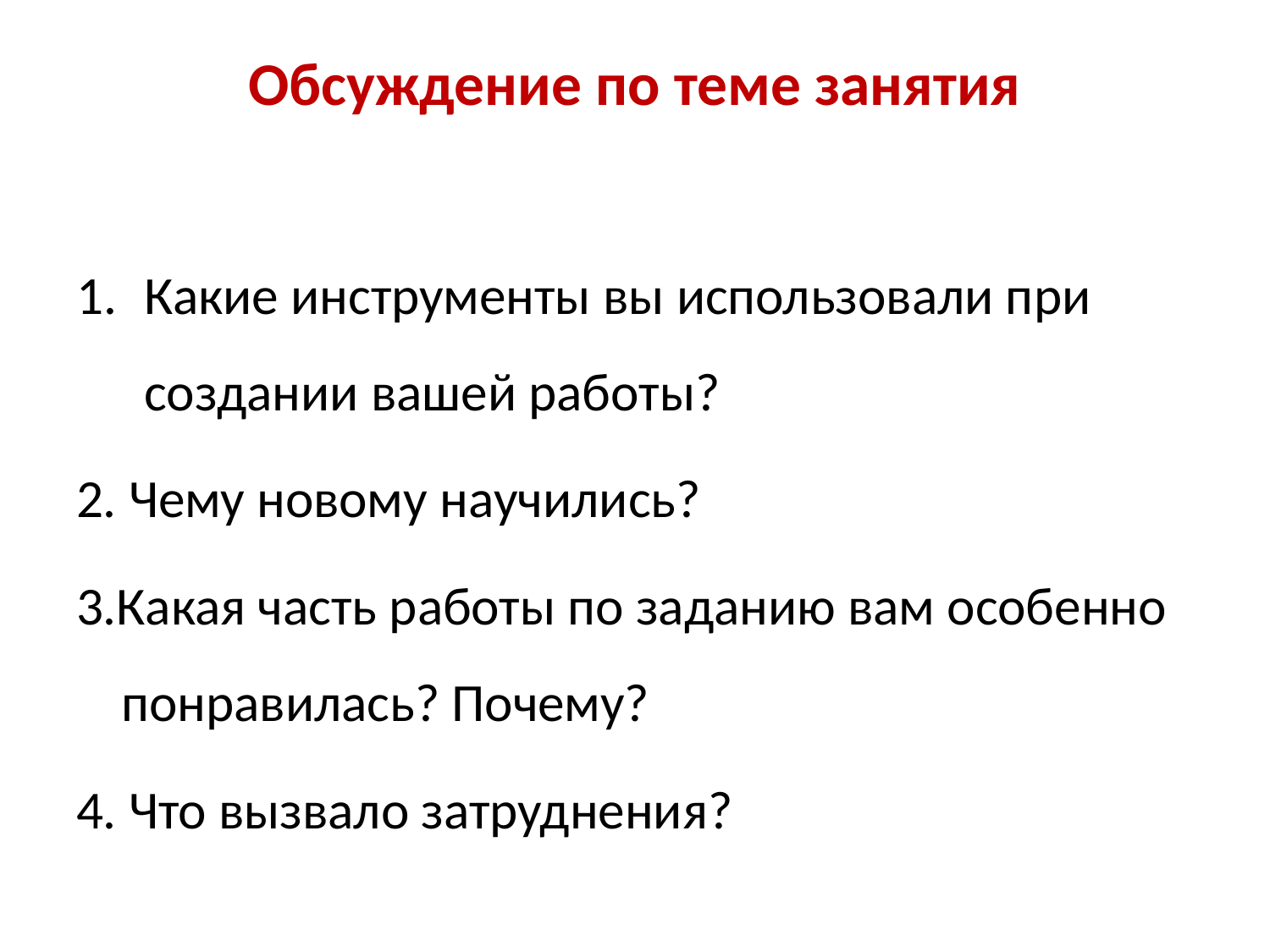

# Обсуждение по теме занятия
Какие инструменты вы использовали при создании вашей работы?
2. Чему новому научились?
3.Какая часть работы по заданию вам особенно понравилась? Почему?
4. Что вызвало затруднения?